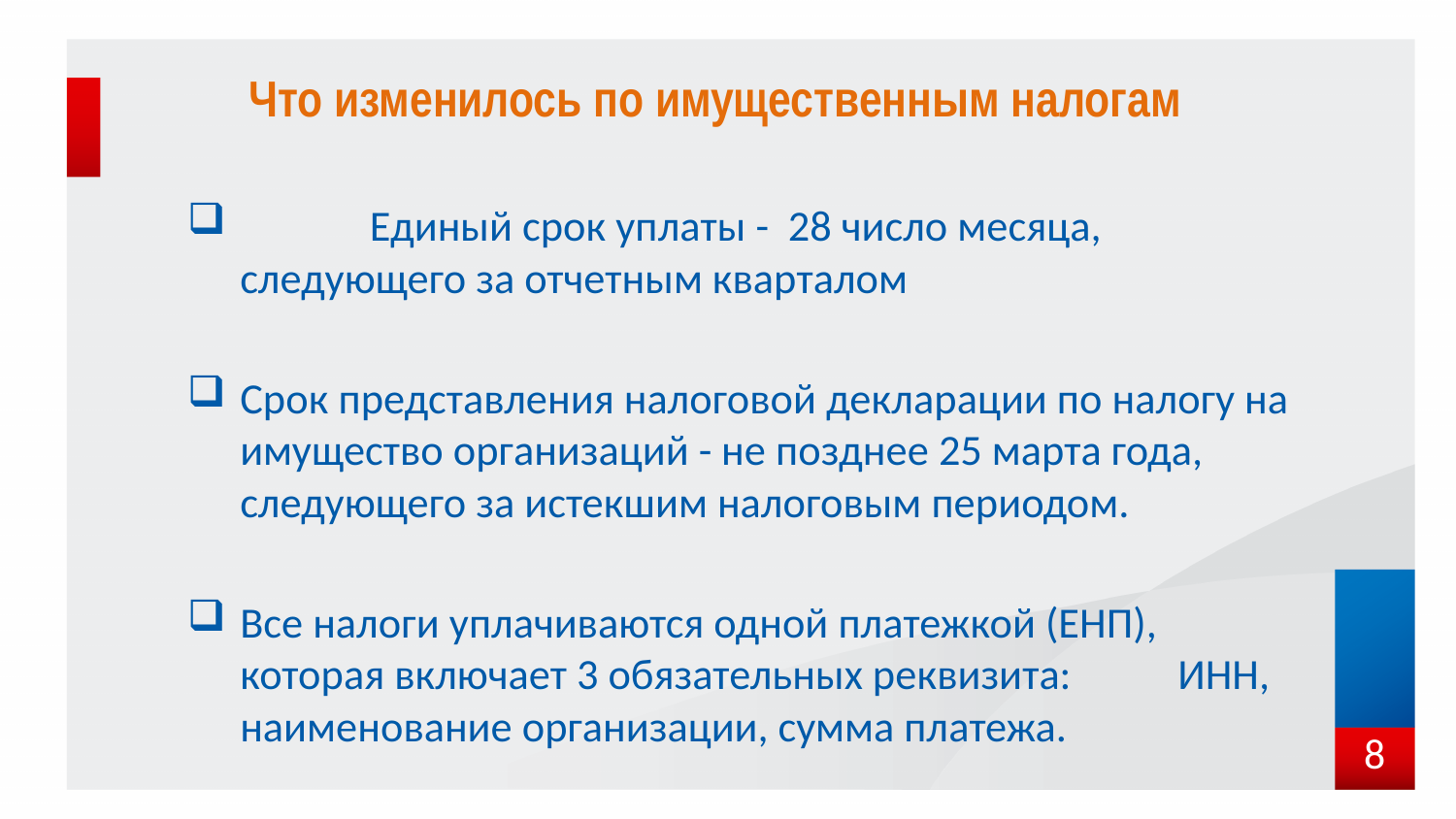

# Что изменилось по имущественным налогам
	Единый срок уплаты -  28 число месяца, следующего за отчетным кварталом

Срок представления налоговой декларации по налогу на имущество организаций - не позднее 25 марта года, следующего за истекшим налоговым периодом.

	Все налоги уплачиваются одной платежкой (ЕНП), которая включает 3 обязательных реквизита:           ИНН, наименование организации, сумма платежа.

8